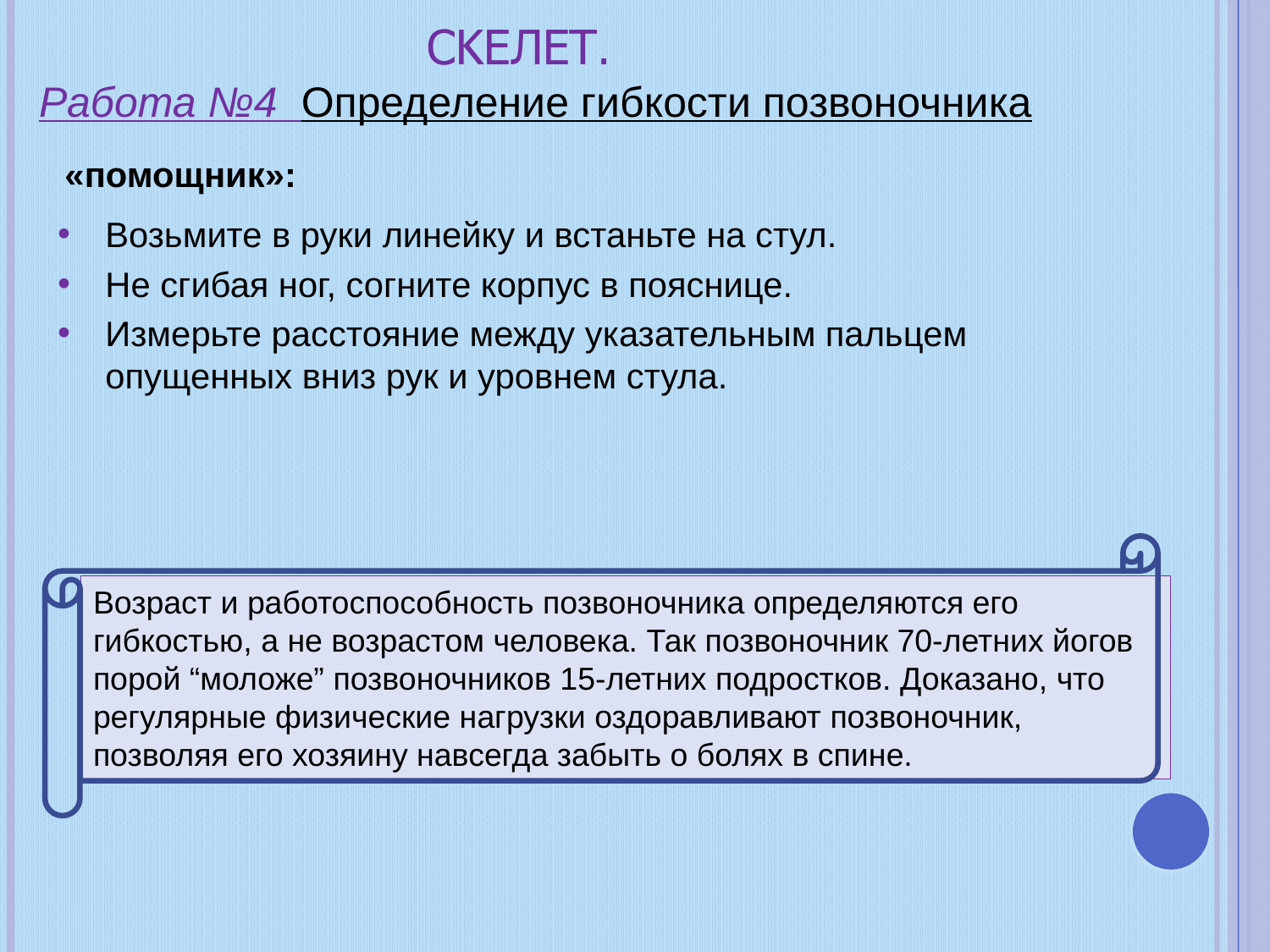

# СКЕЛЕТ.
Работа №4  Определение гибкости позвоночника
«помощник»:
Возьмите в руки линейку и встаньте на стул.
Не сгибая ног, согните корпус в пояснице.
Измерьте расстояние между указательным пальцем опущенных вниз рук и уровнем стула.

Возраст и работоспособность позвоночника определяются его гибкостью, а не возрастом человека. Так позвоночник 70-летних йогов порой “моложе” позвоночников 15-летних подростков. Доказано, что регулярные физические нагрузки оздоравливают позвоночник, позволяя его хозяину навсегда забыть о болях в спине.